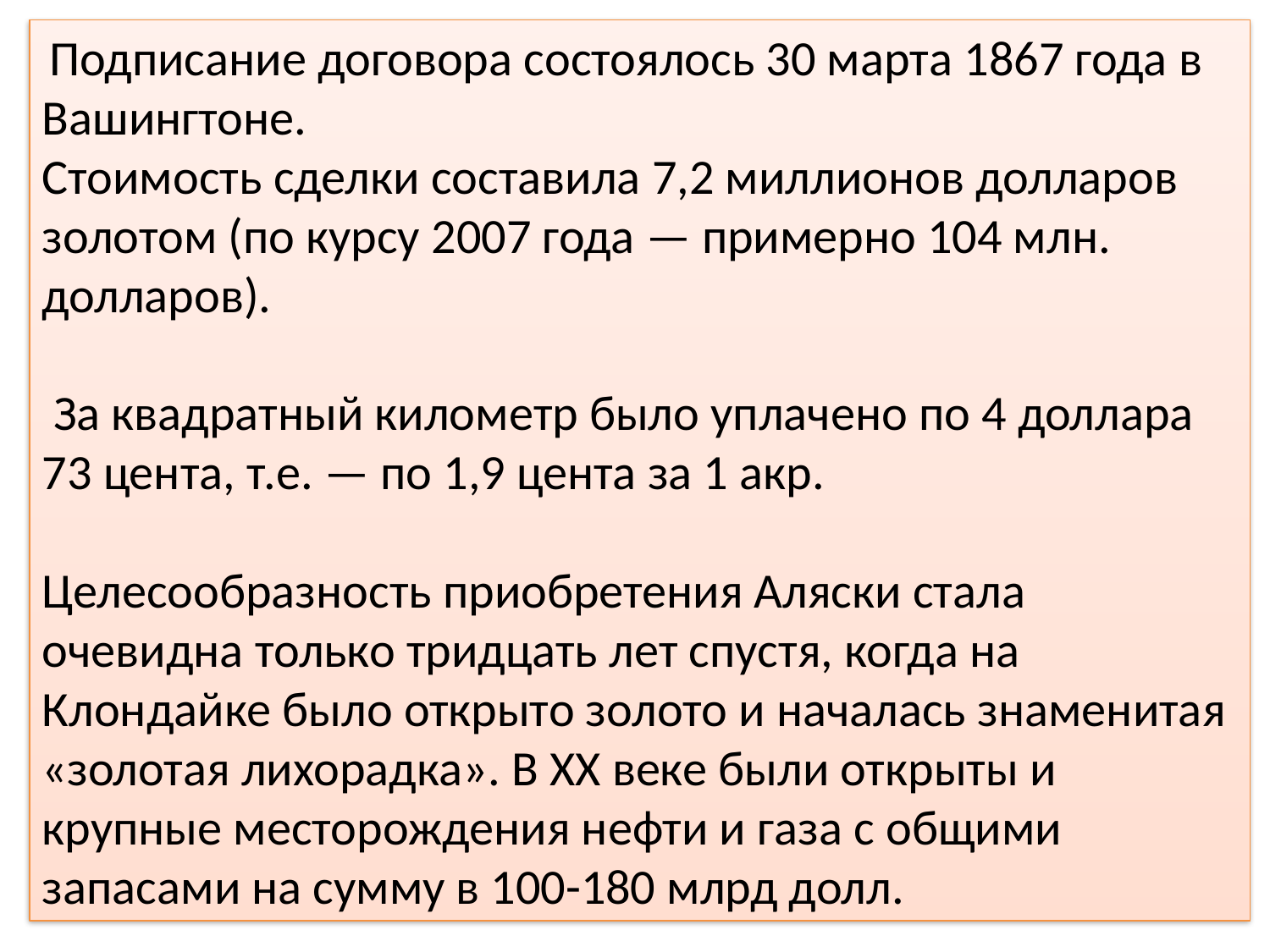

Подписание договора состоялось 30 марта 1867 года в Вашингтоне.
Стоимость сделки составила 7,2 миллионов долларов золотом (по курсу 2007 года — примерно 104 млн. долларов).

 За квадратный километр было уплачено по 4 доллара 73 цента, т.е. — по 1,9 цента за 1 акр.
Целесообразность приобретения Аляски стала очевидна только тридцать лет спустя, когда на Клондайке было открыто золото и началась знаменитая «золотая лихорадка». В ХХ веке были открыты и крупные месторождения нефти и газа с общими запасами на сумму в 100-180 млрд долл.